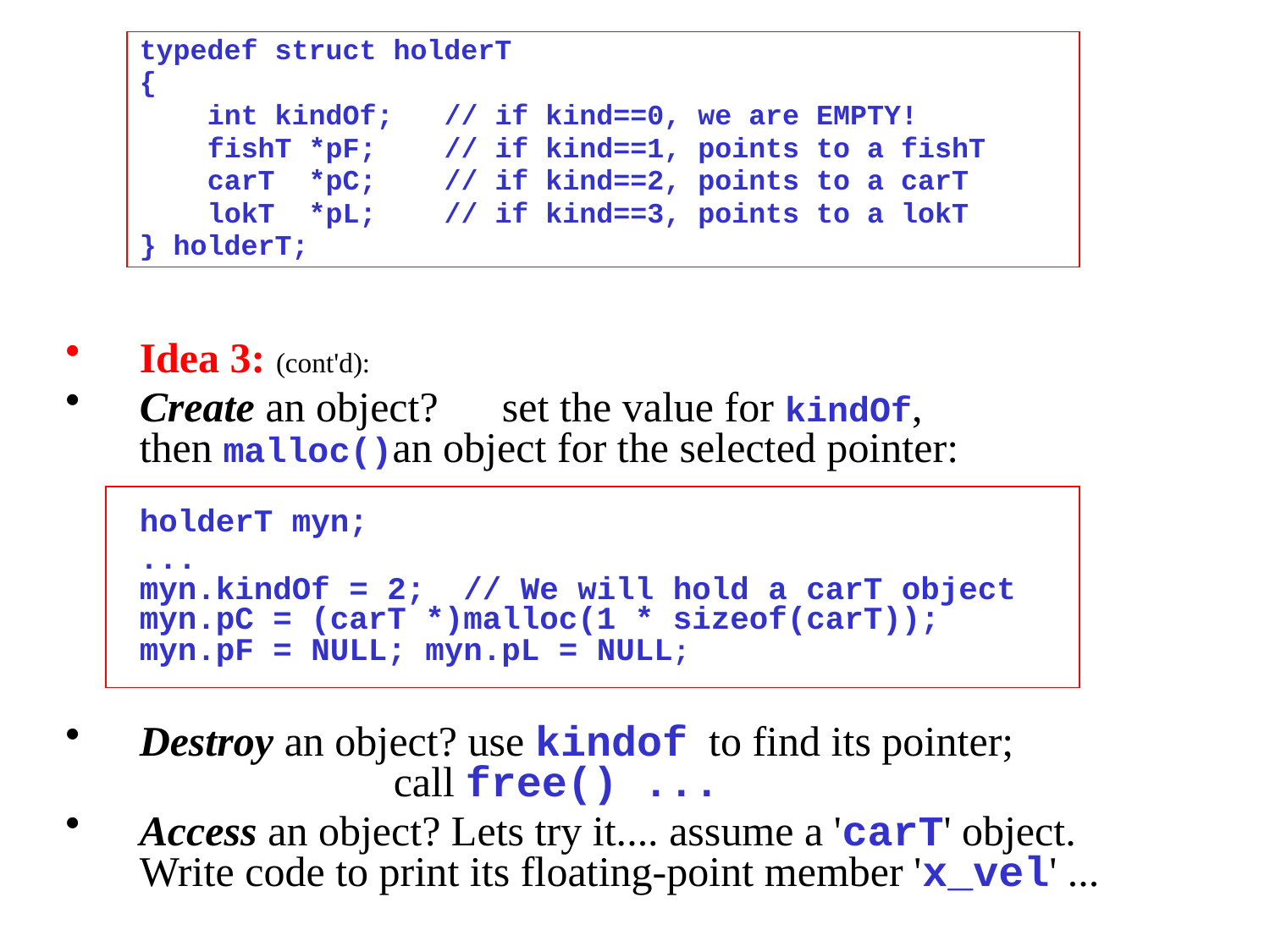

# ‘Collections of Objects’
typedef struct holderT
{
    int kindOf;   // if kind==0, we are EMPTY!
    fishT *pF;    // if kind==1, points to a fishT
    carT  *pC;    // if kind==2, points to a carT
    lokT  *pL;    // if kind==3, points to a lokT
} holderT;
Idea 3: (cont'd):
Create an object?      set the value for kindOf,
then malloc()an object for the selected pointer:
holderT myn;
	...
myn.kindOf = 2;  // We will hold a carT object
myn.pC = (carT *)malloc(1 * sizeof(carT));
myn.pF = NULL; myn.pL = NULL;

Destroy an object? use kindof to find its pointer;
		call free() ...
Access an object? Lets try it.... assume a 'carT' object.
Write code to print its floating-point member 'x_vel' ...